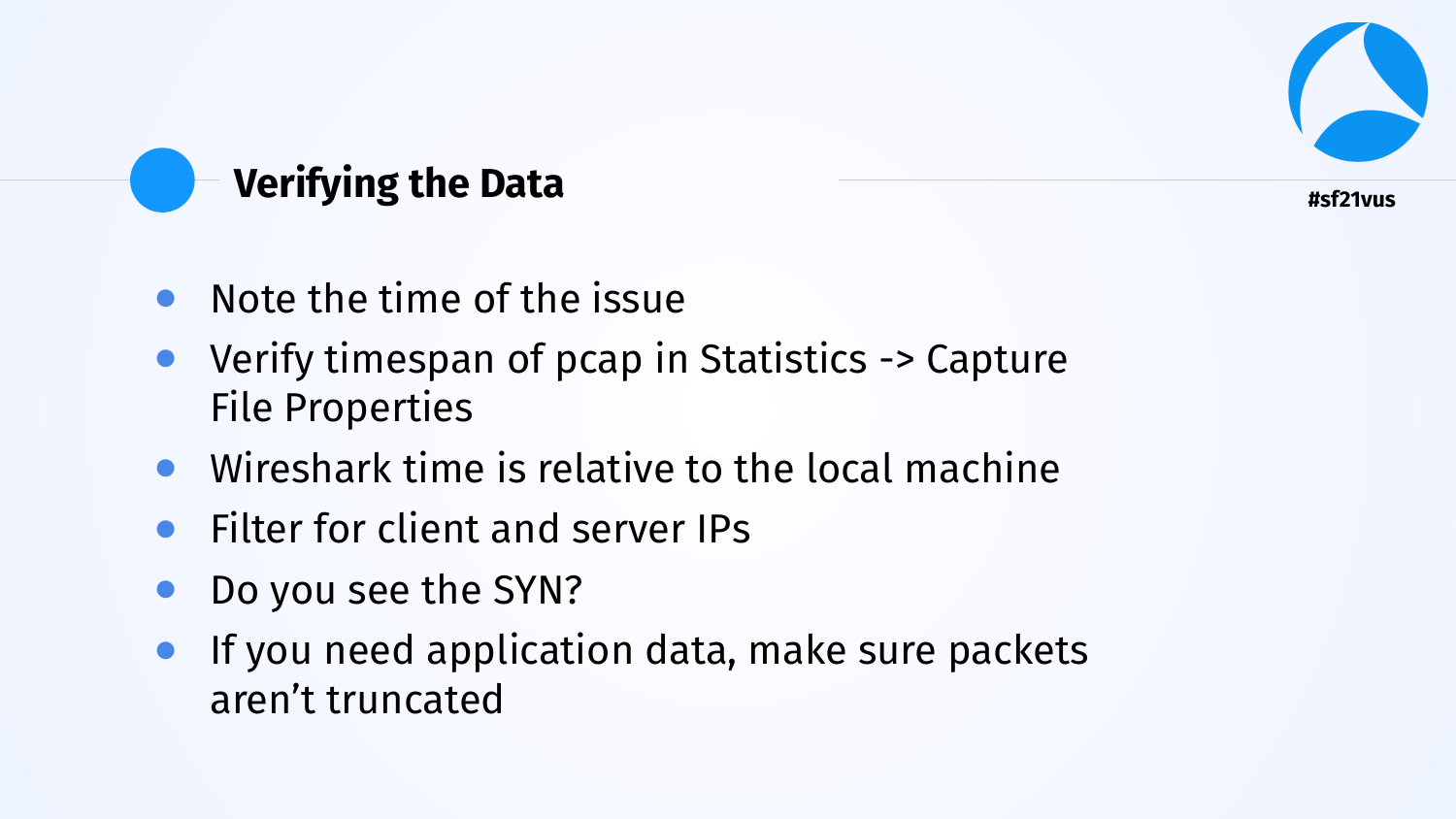

# Verifying the Data
Note the time of the issue
Verify timespan of pcap in Statistics -> Capture File Properties
Wireshark time is relative to the local machine
Filter for client and server IPs
Do you see the SYN?
If you need application data, make sure packets aren’t truncated